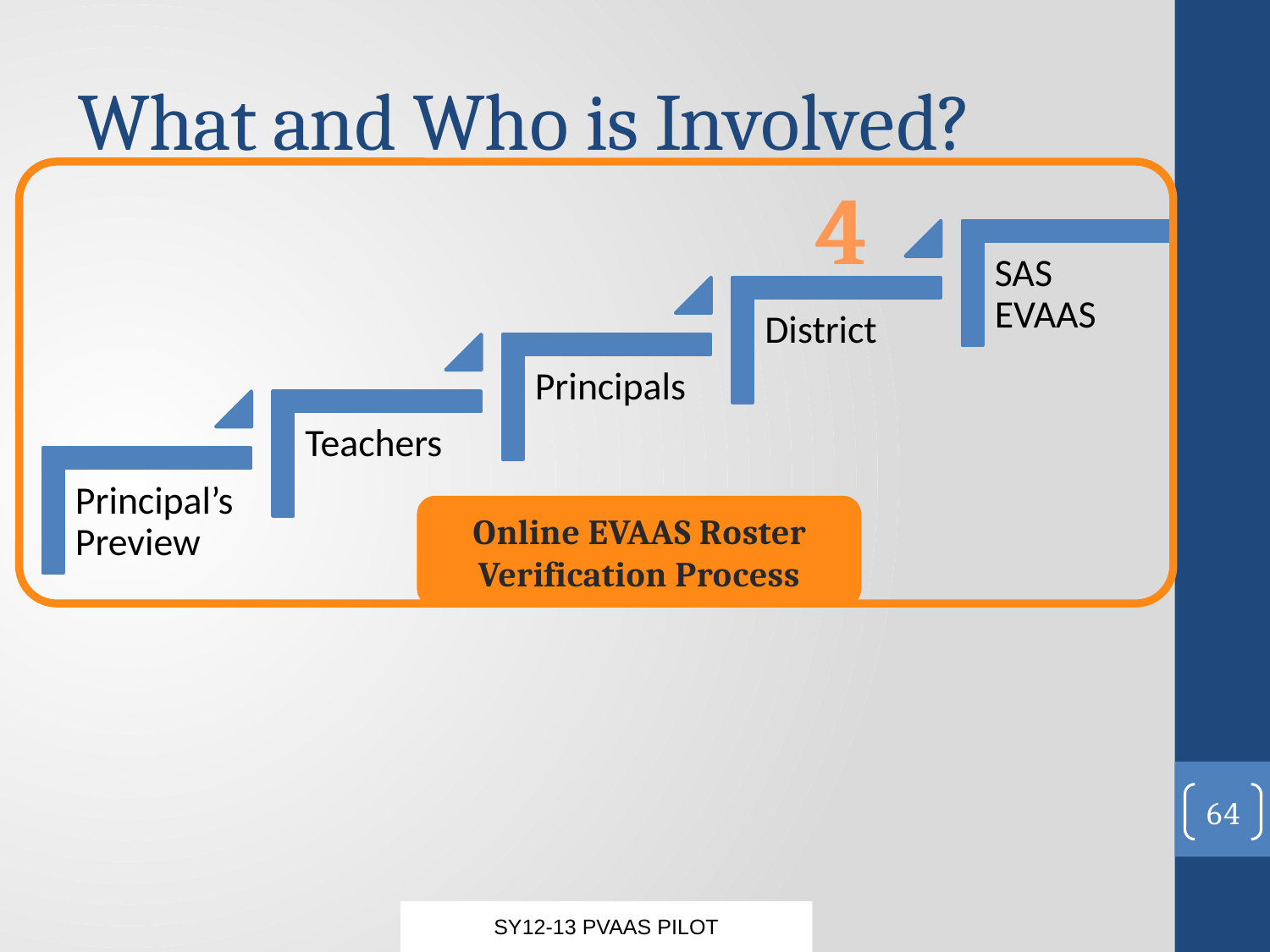

# What and Who is Involved?
Principal’s Preview
Teachers
Principals
District
SAS EVAAS

4
Online EVAAS Roster Verification Process
64
SY12-13 PVAAS PILOT